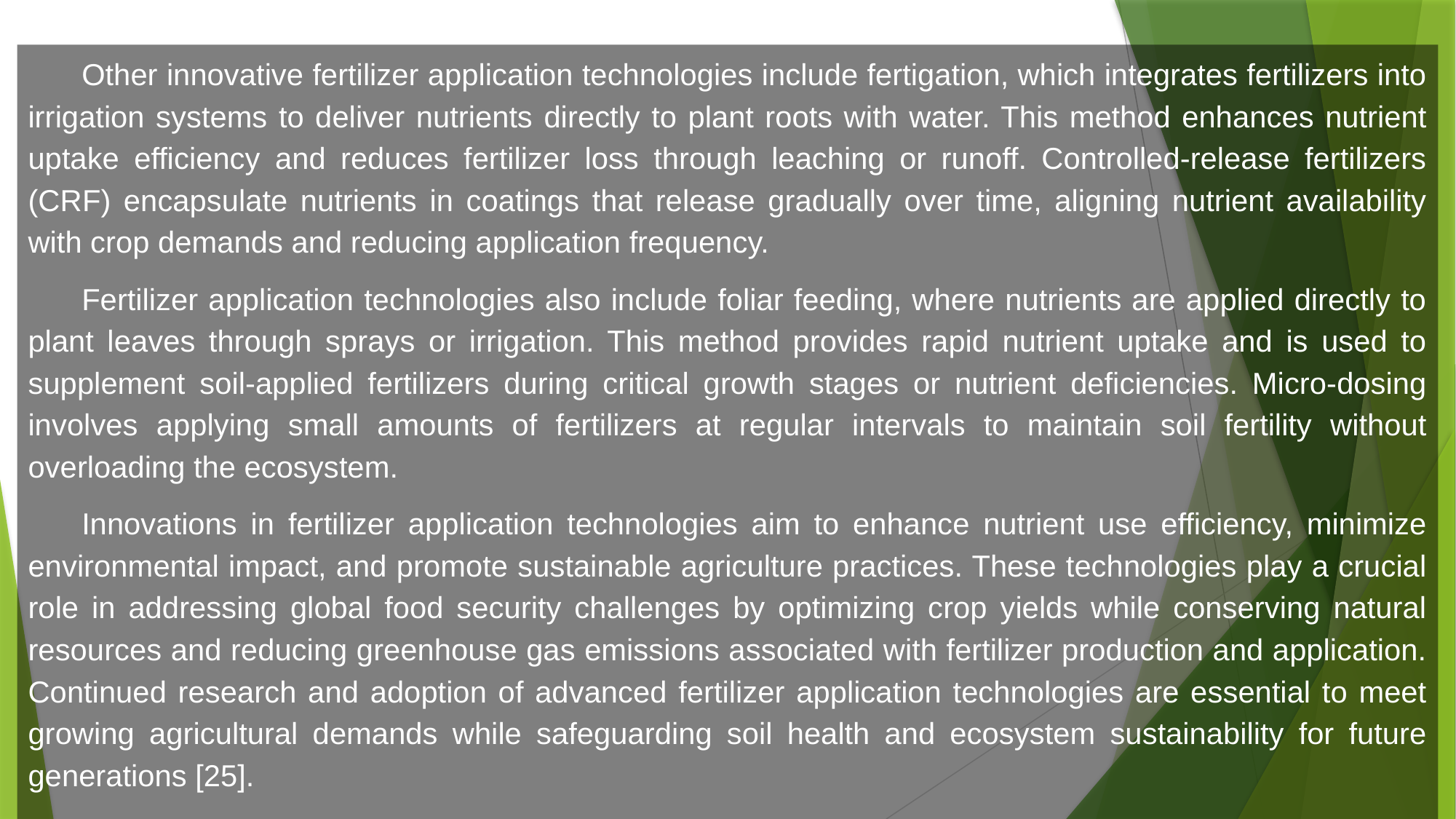

Other innovative fertilizer application technologies include fertigation, which integrates fertilizers into irrigation systems to deliver nutrients directly to plant roots with water. This method enhances nutrient uptake efficiency and reduces fertilizer loss through leaching or runoff. Controlled-release fertilizers (CRF) encapsulate nutrients in coatings that release gradually over time, aligning nutrient availability with crop demands and reducing application frequency.
Fertilizer application technologies also include foliar feeding, where nutrients are applied directly to plant leaves through sprays or irrigation. This method provides rapid nutrient uptake and is used to supplement soil-applied fertilizers during critical growth stages or nutrient deficiencies. Micro-dosing involves applying small amounts of fertilizers at regular intervals to maintain soil fertility without overloading the ecosystem.
Innovations in fertilizer application technologies aim to enhance nutrient use efficiency, minimize environmental impact, and promote sustainable agriculture practices. These technologies play a crucial role in addressing global food security challenges by optimizing crop yields while conserving natural resources and reducing greenhouse gas emissions associated with fertilizer production and application. Continued research and adoption of advanced fertilizer application technologies are essential to meet growing agricultural demands while safeguarding soil health and ecosystem sustainability for future generations [25].